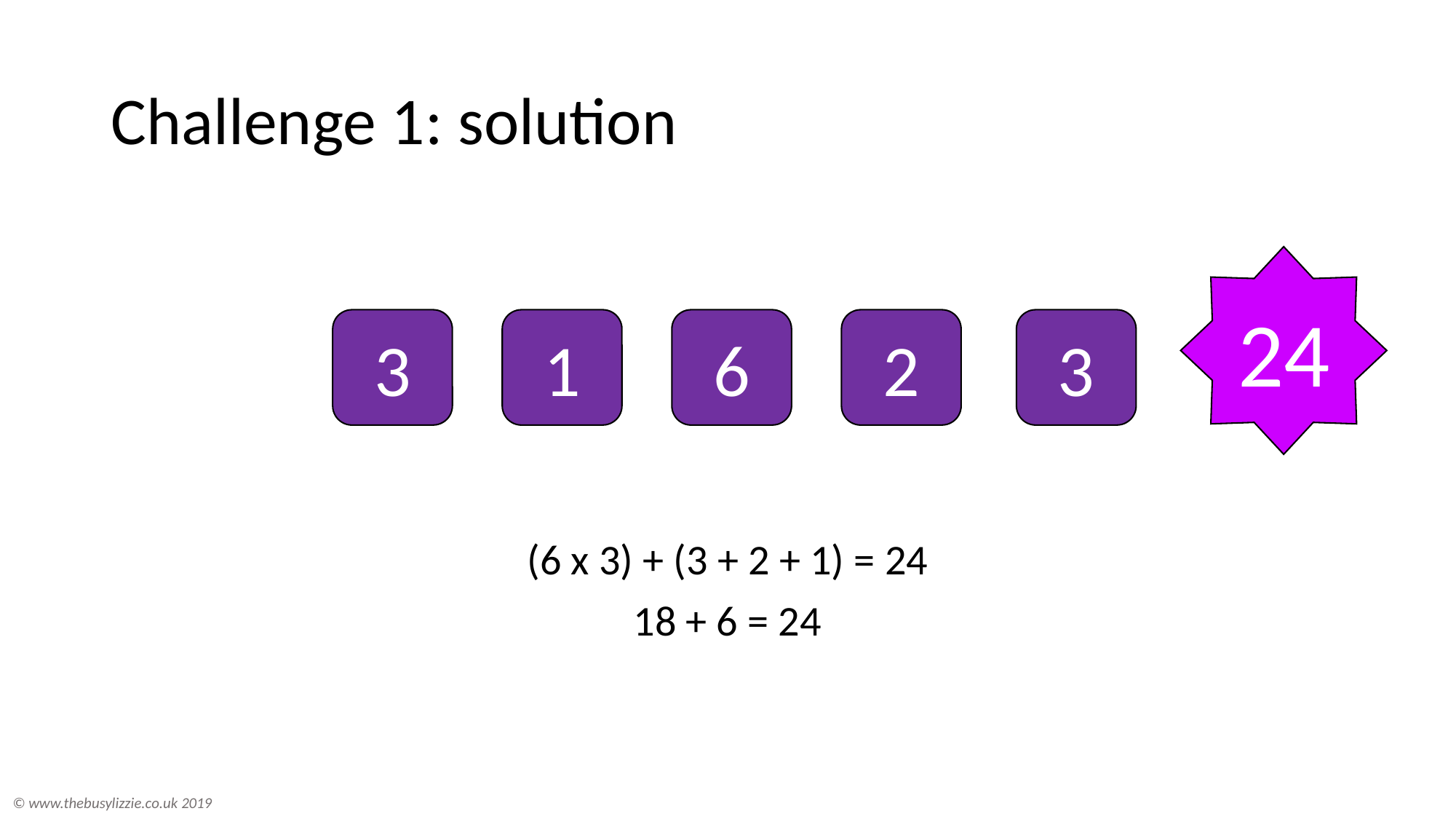

# Challenge 1: solution
24
2
3
3
1
6
(6 x 3) + (3 + 2 + 1) = 24
18 + 6 = 24
© www.thebusylizzie.co.uk 2019